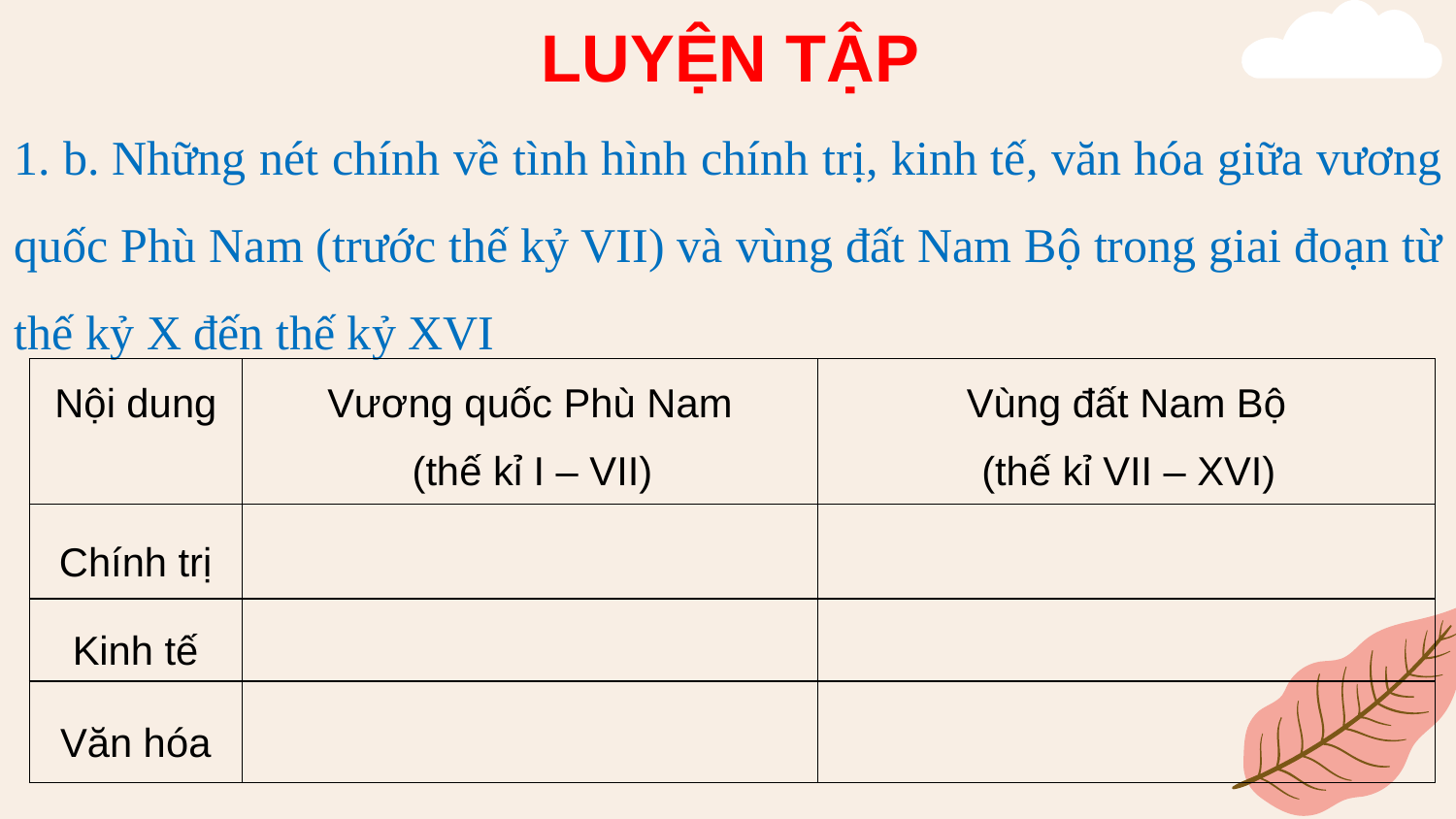

# LUYỆN TẬP
1. b. Những nét chính về tình hình chính trị, kinh tế, văn hóa giữa vương quốc Phù Nam (trước thế kỷ VII) và vùng đất Nam Bộ trong giai đoạn từ thế kỷ X đến thế kỷ XVI
| Nội dung | Vương quốc Phù Nam (thế kỉ I – VII) | Vùng đất Nam Bộ (thế kỉ VII – XVI) |
| --- | --- | --- |
| Chính trị |  |  |
| Kinh tế |  |  |
| Văn hóa |  |  |